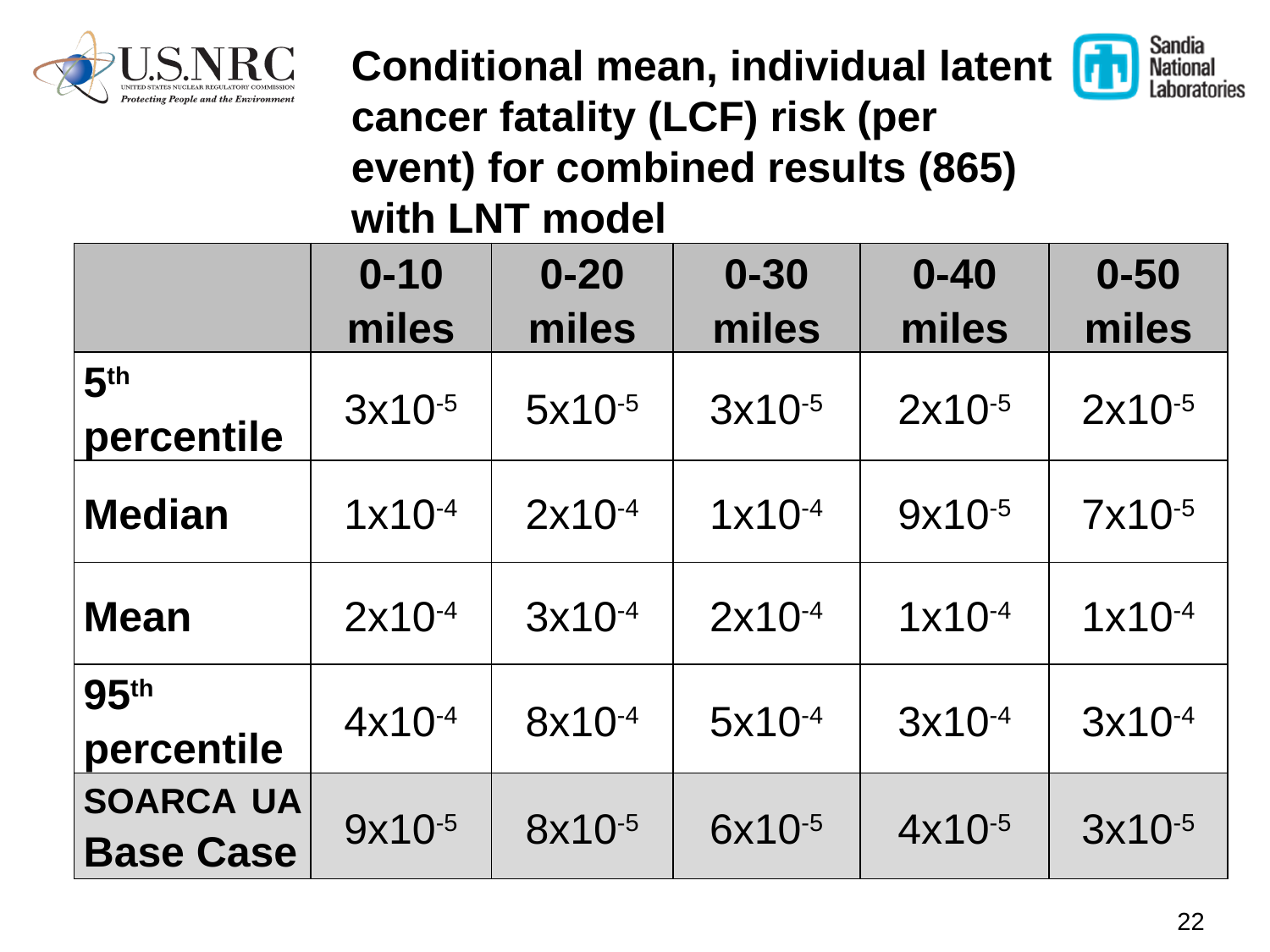

# Conditional mean, individual latent cancer fatality (LCF) risk (per event) for combined results (865) with LNT model
|  | 0-10 miles | 0-20 miles | 0-30 miles | 0-40 miles | 0-50 miles |
| --- | --- | --- | --- | --- | --- |
| 5th percentile | 3x10-5 | 5x10-5 | 3x10-5 | 2x10-5 | 2x10-5 |
| Median | 1x10-4 | 2x10-4 | 1x10-4 | 9x10-5 | 7x10-5 |
| Mean | 2x10-4 | 3x10-4 | 2x10-4 | 1x10-4 | 1x10-4 |
| 95th percentile | 4x10-4 | 8x10-4 | 5x10-4 | 3x10-4 | 3x10-4 |
| SOARCA UA Base Case | 9x10-5 | 8x10-5 | 6x10-5 | 4x10-5 | 3x10-5 |
22